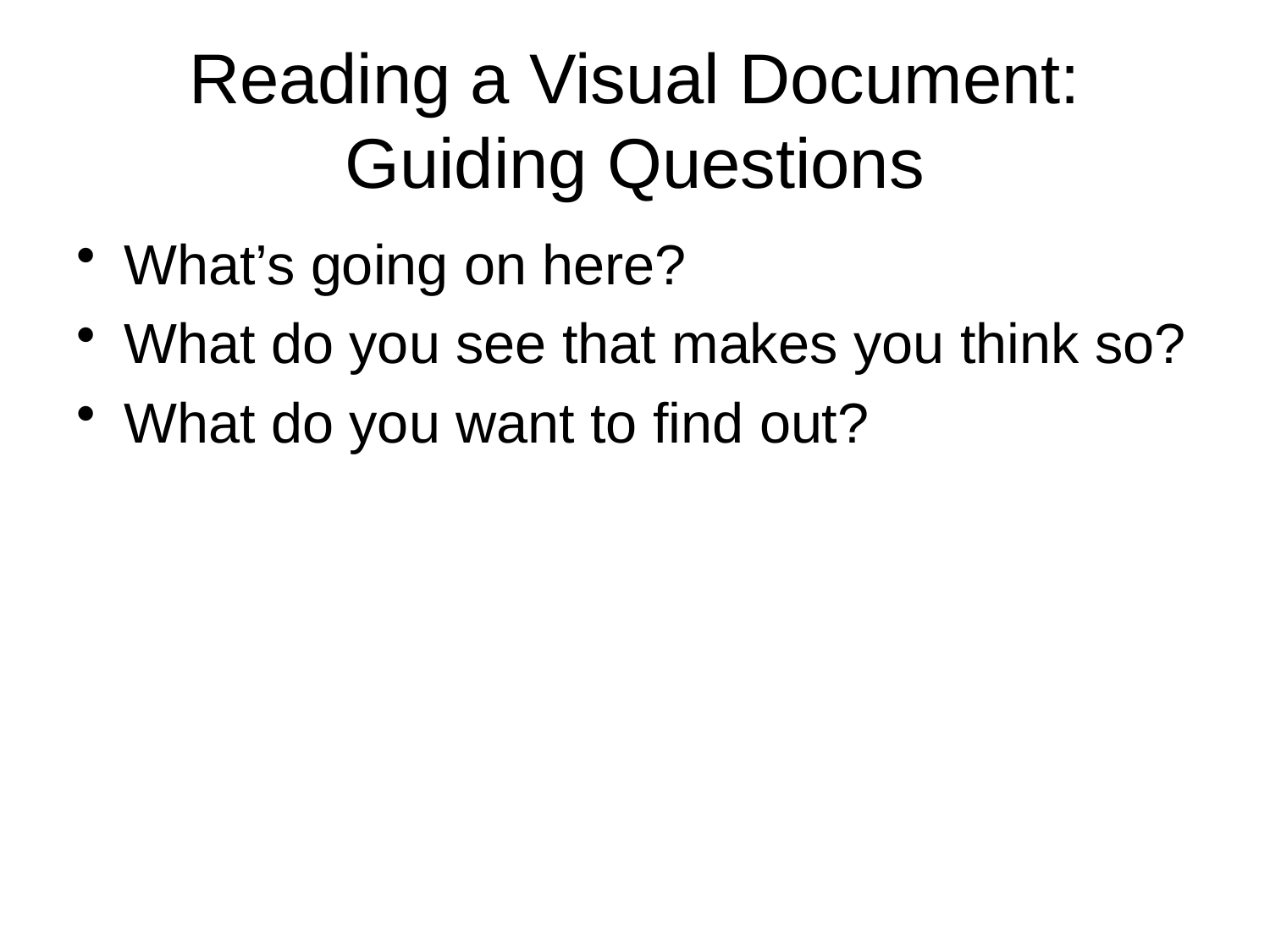

# Reading a Visual Document: Guiding Questions
What’s going on here?
What do you see that makes you think so?
What do you want to find out?